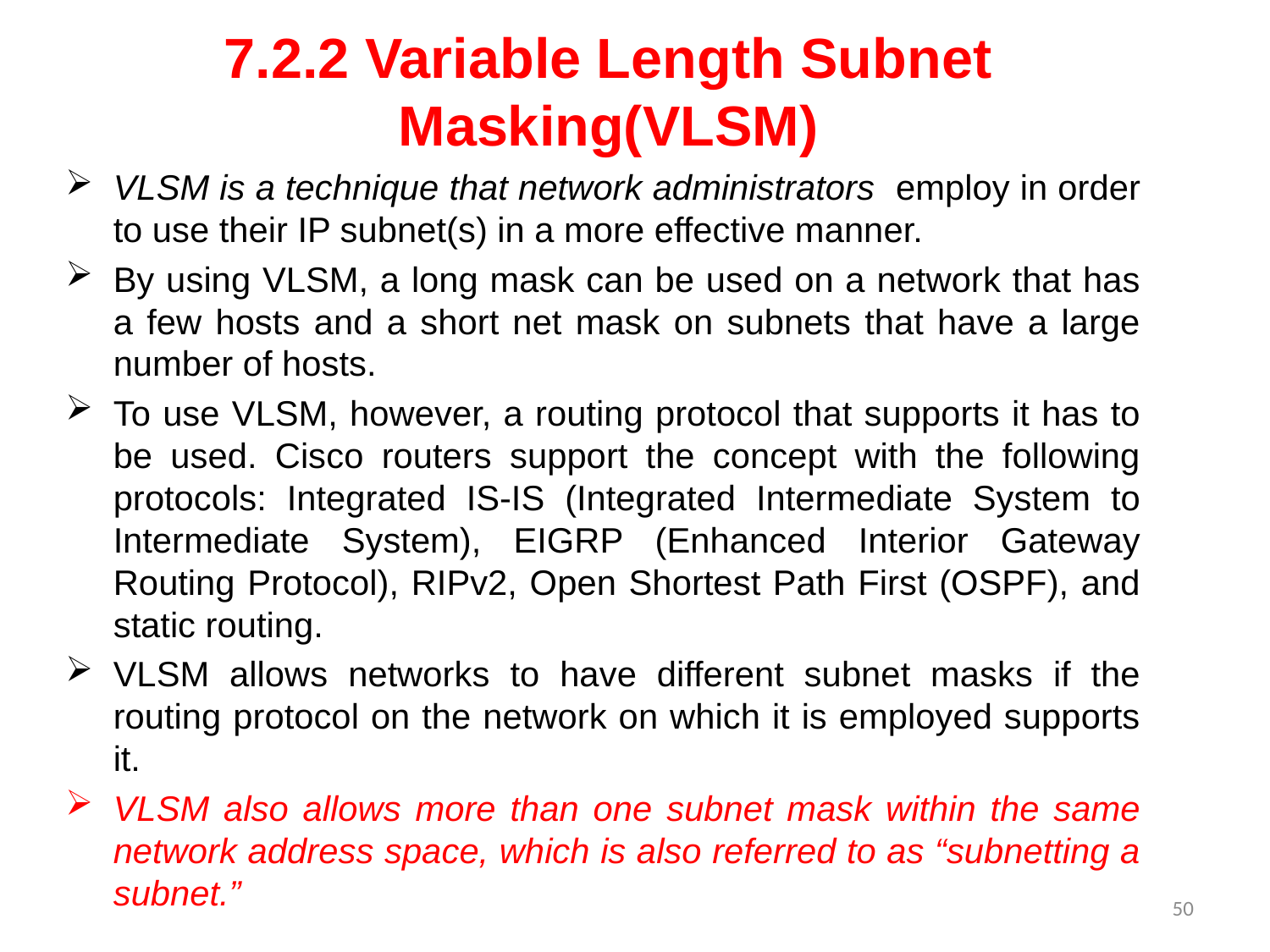

# 7.2.2 Variable Length Subnet Masking(VLSM)
VLSM is a technique that network administrators  employ in order to use their IP subnet(s) in a more effective manner.
By using VLSM, a long mask can be used on a network that has a few hosts and a short net mask on subnets that have a large number of hosts.
To use VLSM, however, a routing protocol that supports it has to be used. Cisco routers support the concept with the following protocols: Integrated IS-IS (Integrated Intermediate System to Intermediate System), EIGRP (Enhanced Interior Gateway Routing Protocol), RIPv2, Open Shortest Path First (OSPF), and static routing.
VLSM allows networks to have different subnet masks if the routing protocol on the network on which it is employed supports it.
VLSM also allows more than one subnet mask within the same network address space, which is also referred to as “subnetting a subnet.”

50